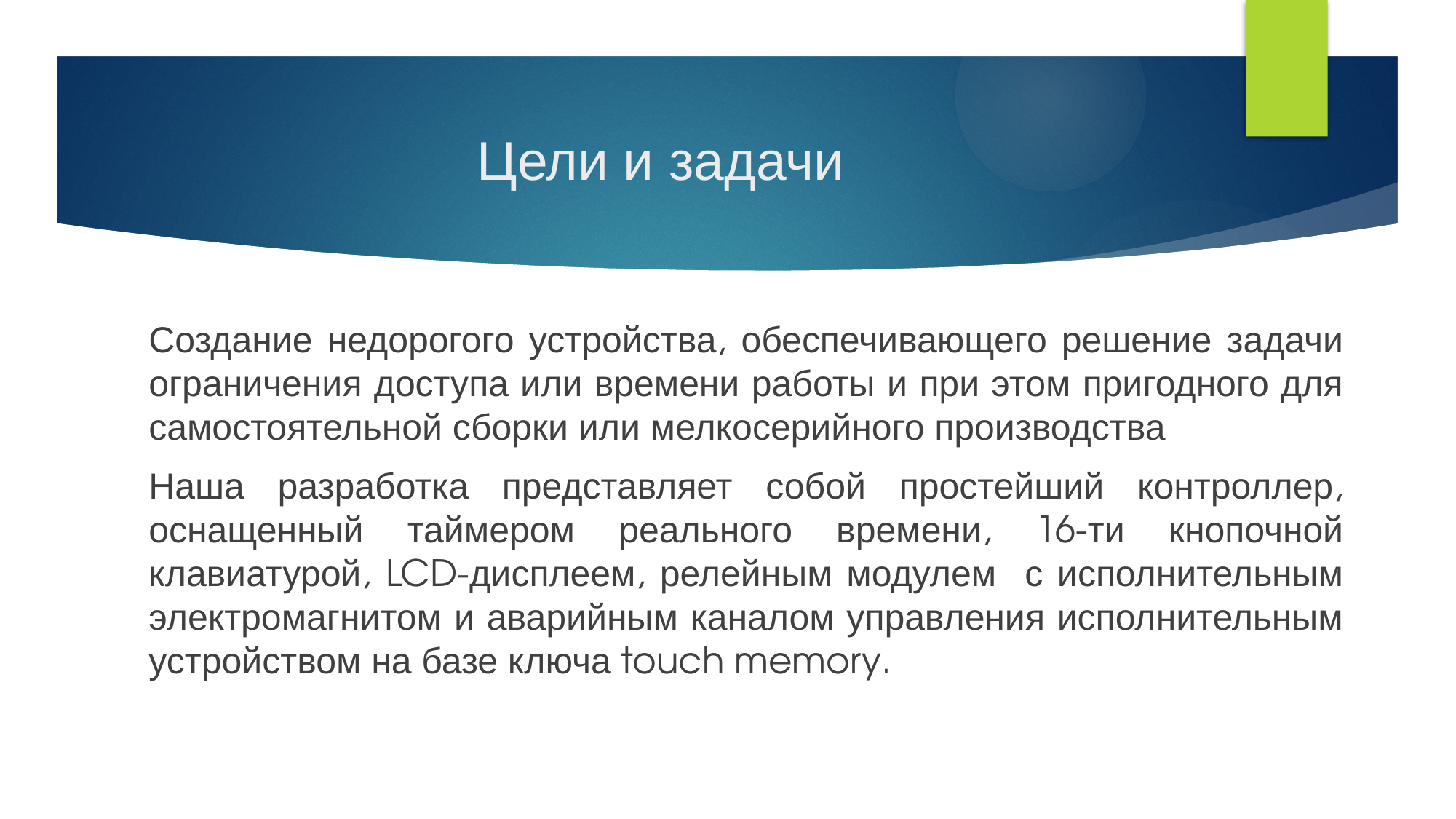

# Цели и задачи
Создание недорогого устройства, обеспечивающего решение задачи ограничения доступа или времени работы и при этом пригодного для самостоятельной сборки или мелкосерийного производства
Наша разработка представляет собой простейший контроллер, оснащенный таймером реального времени, 16-ти кнопочной клавиатурой, LCD-дисплеем, релейным модулем  с исполнительным электромагнитом и аварийным каналом управления исполнительным устройством на базе ключа touch memory.